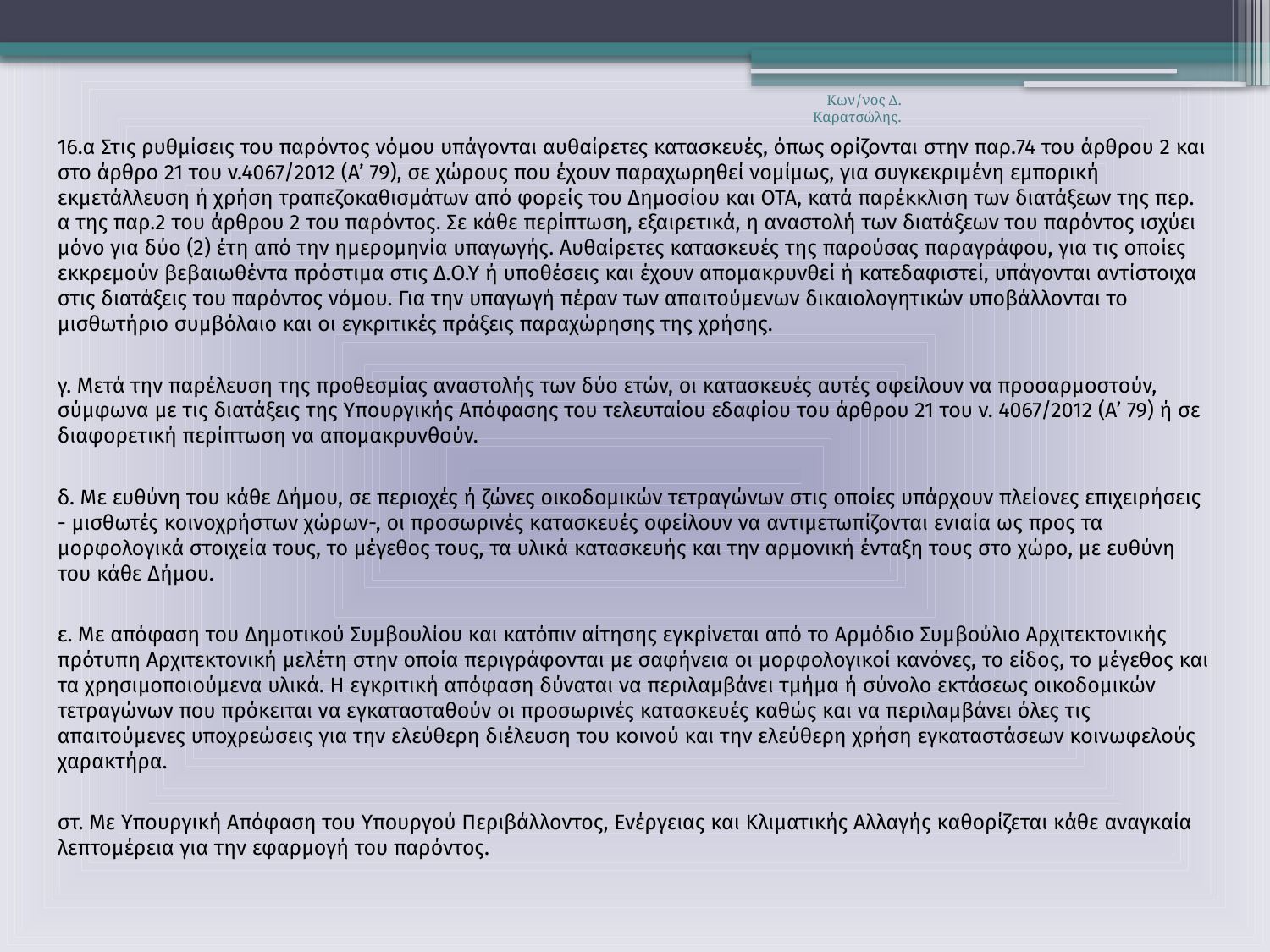

Κων/νος Δ. Καρατσώλης.

16.α Στις ρυθμίσεις του παρόντος νόμου υπάγονται αυθαίρετες κατασκευές, όπως ορίζονται στην παρ.74 του άρθρου 2 και στο άρθρο 21 του ν.4067/2012 (Α’ 79), σε χώρους που έχουν παραχωρηθεί νομίμως, για συγκεκριμένη εμπορική εκμετάλλευση ή χρήση τραπεζοκαθισμάτων από φορείς του Δημοσίου και ΟΤΑ, κατά παρέκκλιση των διατάξεων της περ. α της παρ.2 του άρθρου 2 του παρόντος. Σε κάθε περίπτωση, εξαιρετικά, η αναστολή των διατάξεων του παρόντος ισχύει μόνο για δύο (2) έτη από την ημερομηνία υπαγωγής. Αυθαίρετες κατασκευές της παρούσας παραγράφου, για τις οποίες εκκρεμούν βεβαιωθέντα πρόστιμα στις Δ.Ο.Υ ή υποθέσεις και έχουν απομακρυνθεί ή κατεδαφιστεί, υπάγονται αντίστοιχα στις διατάξεις του παρόντος νόμου. Για την υπαγωγή πέραν των απαιτούμενων δικαιολογητικών υποβάλλονται το μισθωτήριο συμβόλαιο και οι εγκριτικές πράξεις παραχώρησης της χρήσης.

γ. Μετά την παρέλευση της προθεσμίας αναστολής των δύο ετών, οι κατασκευές αυτές οφείλουν να προσαρμοστούν, σύμφωνα με τις διατάξεις της Υπουργικής Απόφασης του τελευταίου εδαφίου του άρθρου 21 του ν. 4067/2012 (Α’ 79) ή σε διαφορετική περίπτωση να απομακρυνθούν.

δ. Με ευθύνη του κάθε Δήμου, σε περιοχές ή ζώνες οικοδομικών τετραγώνων στις οποίες υπάρχουν πλείονες επιχειρήσεις - μισθωτές κοινοχρήστων χώρων-, οι προσωρινές κατασκευές οφείλουν να αντιμετωπίζονται ενιαία ως προς τα μορφολογικά στοιχεία τους, το μέγεθος τους, τα υλικά κατασκευής και την αρμονική ένταξη τους στο χώρο, με ευθύνη του κάθε Δήμου.

ε. Με απόφαση του Δημοτικού Συμβουλίου και κατόπιν αίτησης εγκρίνεται από το Αρμόδιο Συμβούλιο Αρχιτεκτονικής πρότυπη Αρχιτεκτονική μελέτη στην οποία περιγράφονται με σαφήνεια οι μορφολογικοί κανόνες, το είδος, το μέγεθος και τα χρησιμοποιούμενα υλικά. Η εγκριτική απόφαση δύναται να περιλαμβάνει τμήμα ή σύνολο εκτάσεως οικοδομικών τετραγώνων που πρόκειται να εγκατασταθούν οι προσωρινές κατασκευές καθώς και να περιλαμβάνει όλες τις απαιτούμενες υποχρεώσεις για την ελεύθερη διέλευση του κοινού και την ελεύθερη χρήση εγκαταστάσεων κοινωφελούς χαρακτήρα.

στ. Με Υπουργική Απόφαση του Υπουργού Περιβάλλοντος, Ενέργειας και Κλιματικής Αλλαγής καθορίζεται κάθε αναγκαία λεπτομέρεια για την εφαρμογή του παρόντος.